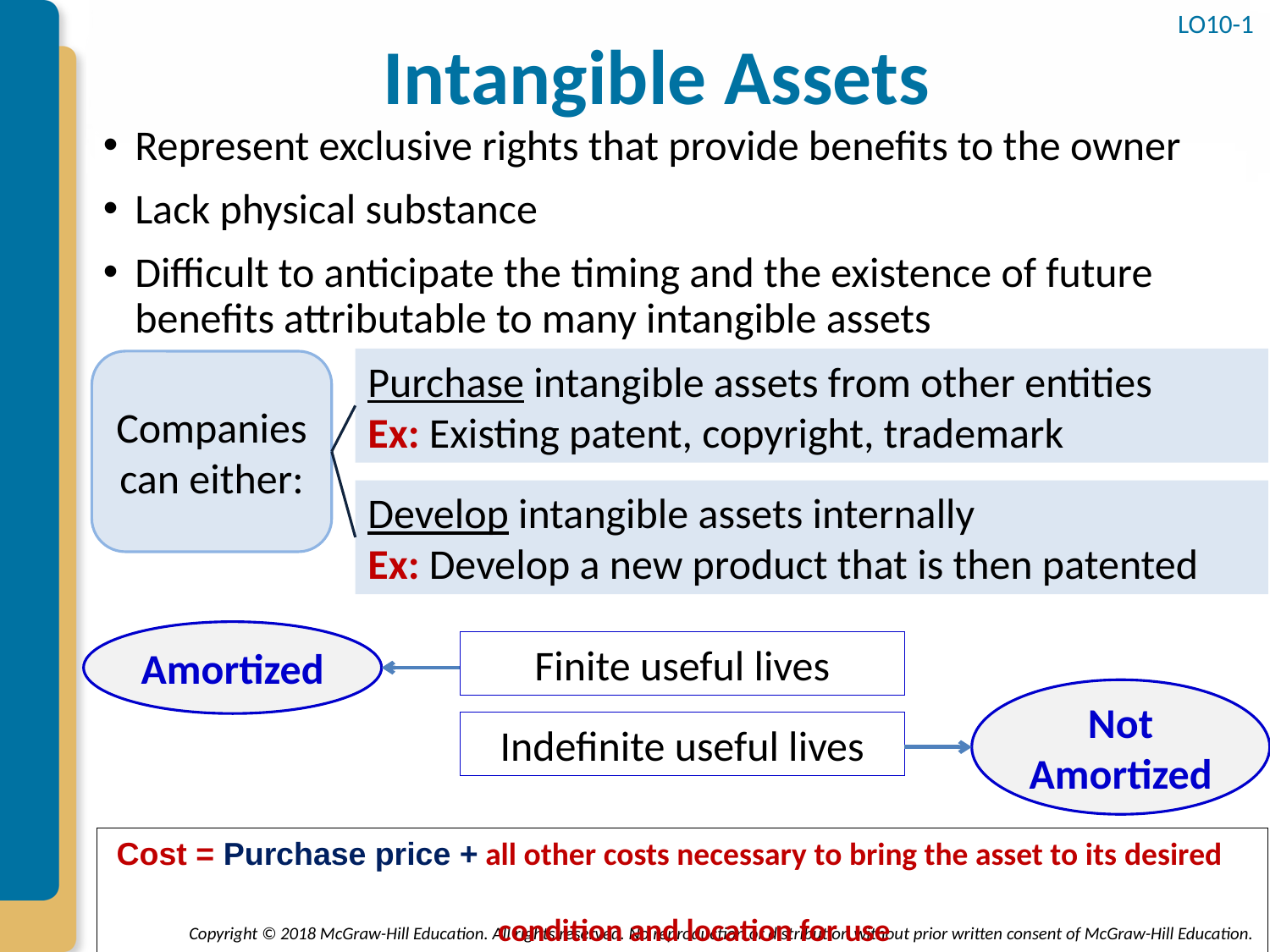

# Intangible Assets
LO10-1
Represent exclusive rights that provide benefits to the owner
Lack physical substance
Difficult to anticipate the timing and the existence of future benefits attributable to many intangible assets

Purchase intangible assets from other entities
Ex: Existing patent, copyright, trademark
Companies can either:
Develop intangible assets internally
Ex: Develop a new product that is then patented
Amortized
Finite useful lives
Not Amortized
Indefinite useful lives
 Cost = Purchase price + all other costs necessary to bring the asset to its desired
                                                      condition and location for use